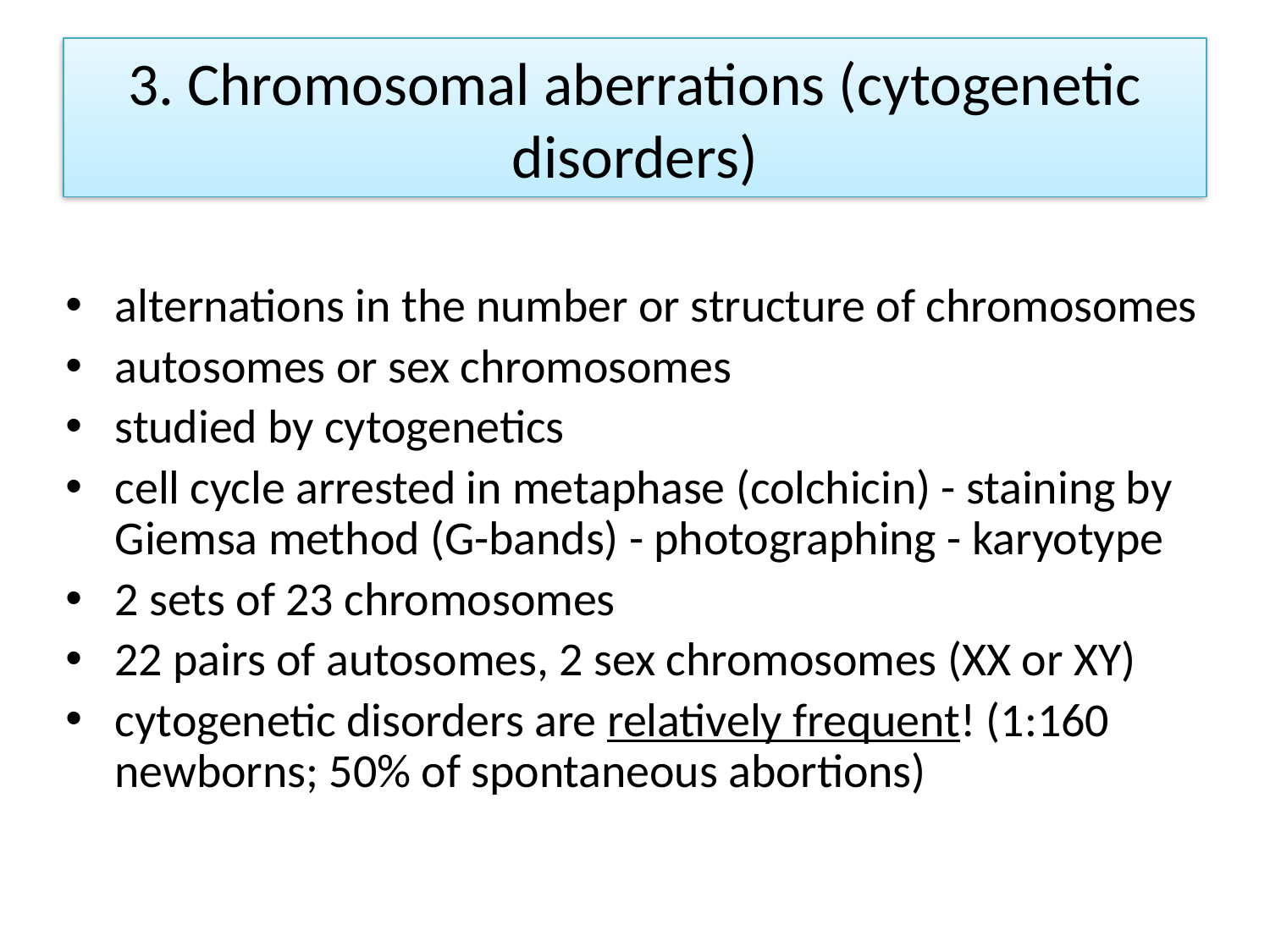

# 3. Chromosomal aberrations (cytogenetic disorders)
alternations in the number or structure of chromosomes
autosomes or sex chromosomes
studied by cytogenetics
cell cycle arrested in metaphase (colchicin) - staining by Giemsa method (G-bands) - photographing - karyotype
2 sets of 23 chromosomes
22 pairs of autosomes, 2 sex chromosomes (XX or XY)
cytogenetic disorders are relatively frequent! (1:160 newborns; 50% of spontaneous abortions)